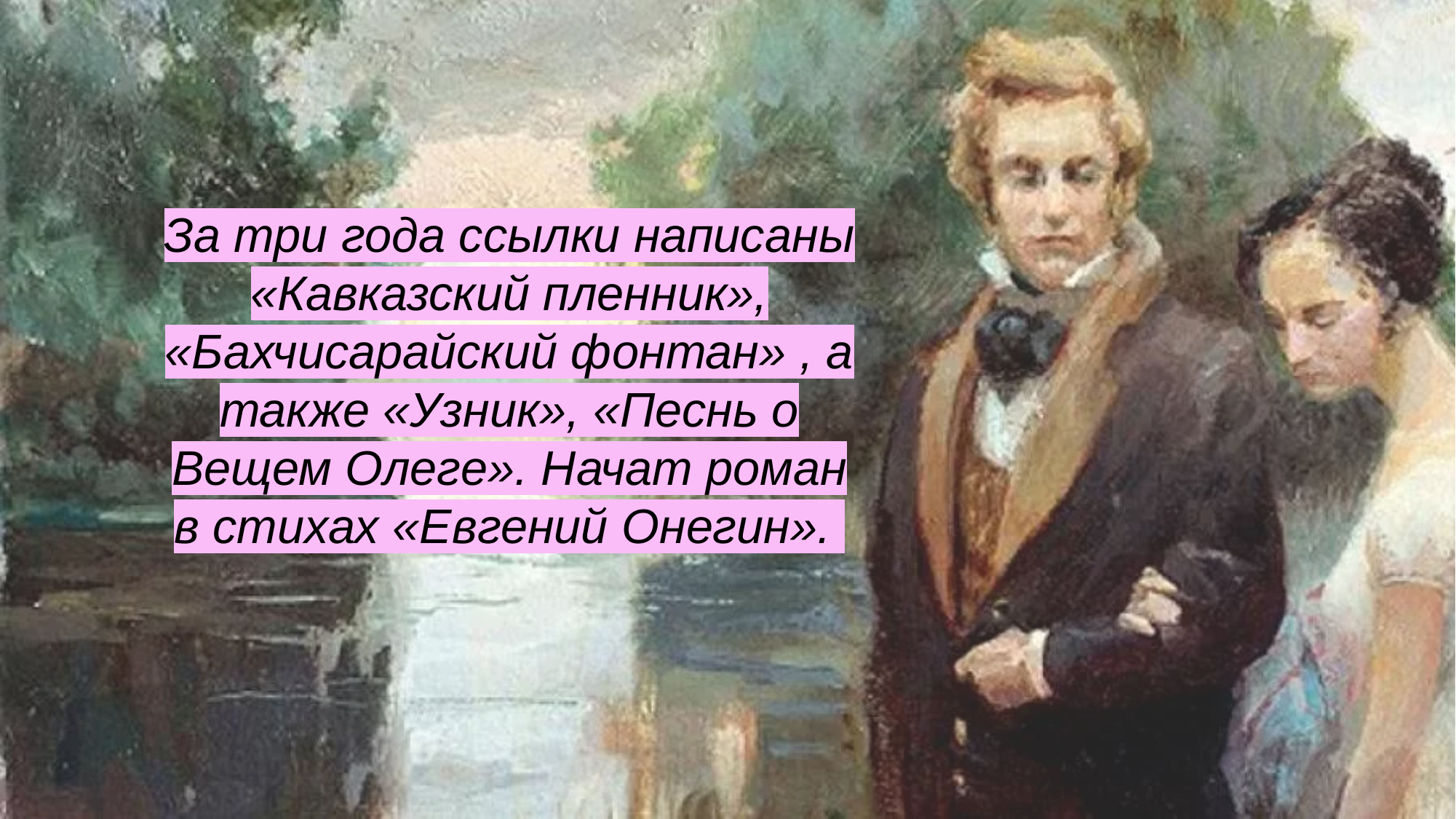

За три года ссылки написаны «Кавказский пленник», «Бахчисарайский фонтан» , а также «Узник», «Песнь о Вещем Олеге». Начат роман в стихах «Евгений Онегин».